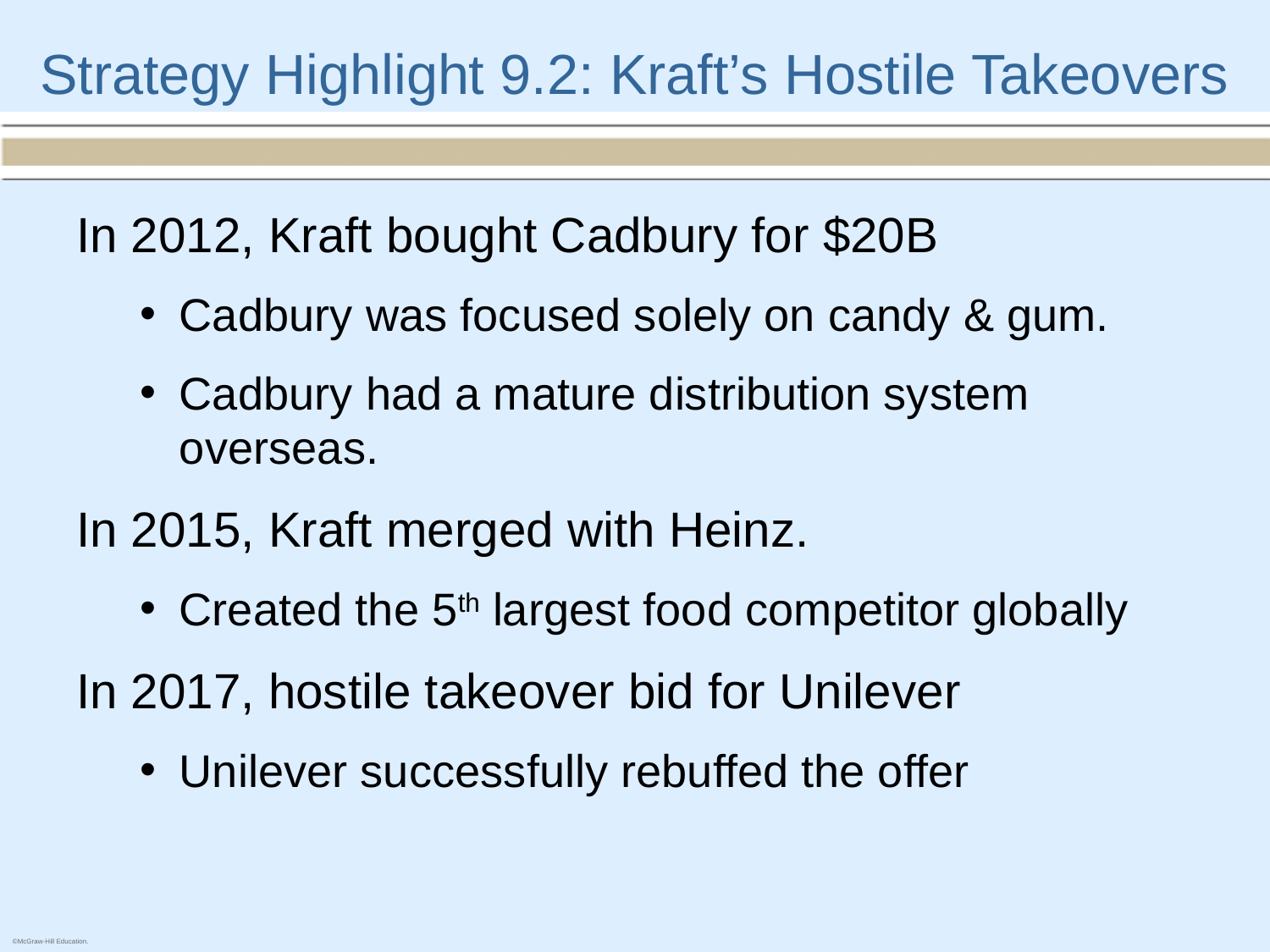

# Strategy Highlight 9.2: Kraft’s Hostile Takeovers
In 2012, Kraft bought Cadbury for $20B
Cadbury was focused solely on candy & gum.
Cadbury had a mature distribution system overseas.
In 2015, Kraft merged with Heinz.
Created the 5th largest food competitor globally
In 2017, hostile takeover bid for Unilever
Unilever successfully rebuffed the offer